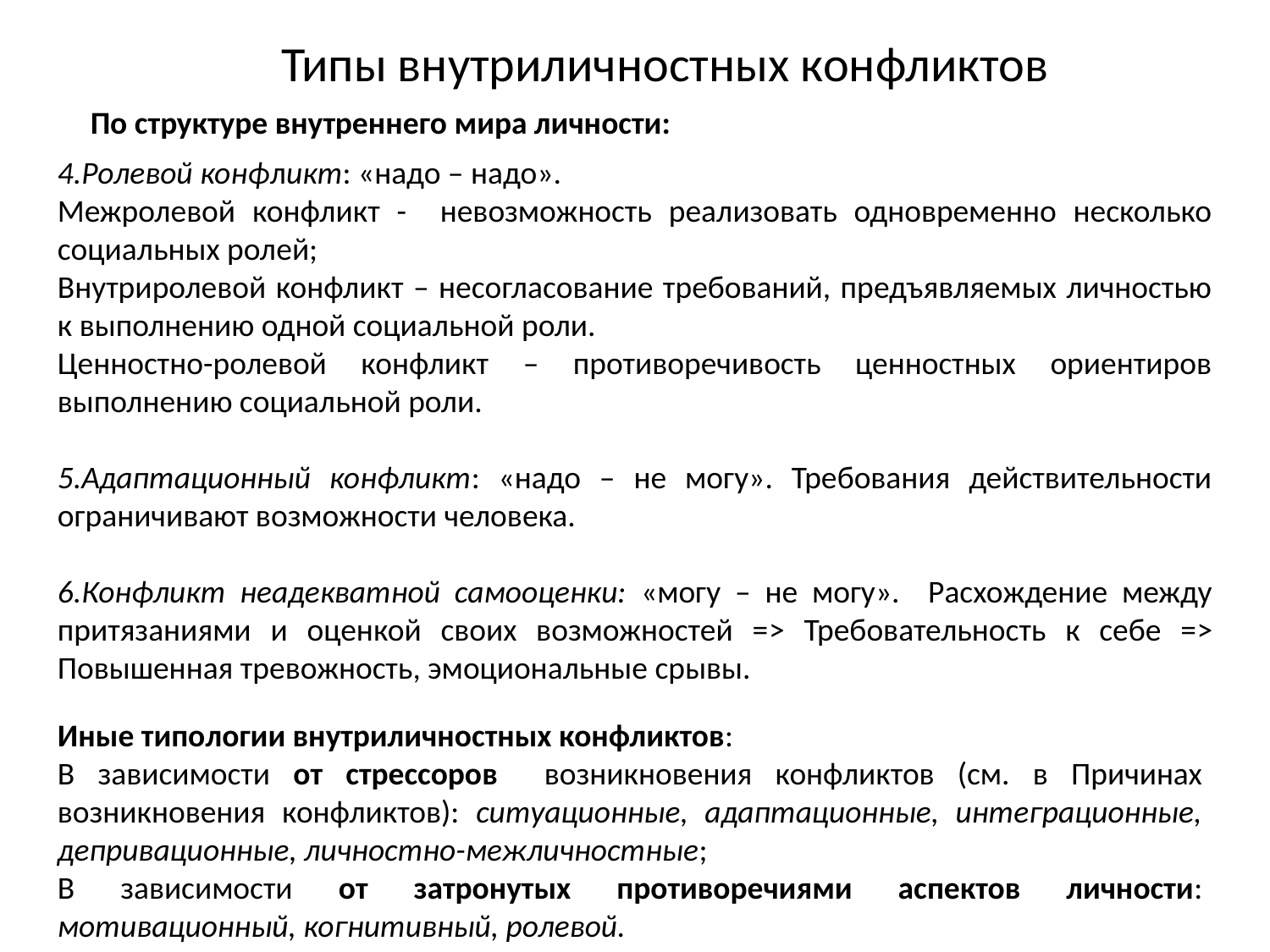

Типы внутриличностных конфликтов
По структуре внутреннего мира личности:
4.Ролевой конфликт: «надо – надо».
Межролевой конфликт -  невозможность реализовать одновременно несколько социальных ролей;
Внутриролевой конфликт – несогласование требований, предъявляемых личностью к выполнению одной социальной роли.
Ценностно-ролевой конфликт – противоречивость ценностных ориентиров выполнению социальной роли.

5.Адаптационный конфликт: «надо – не могу». Требования действительности ограничивают возможности человека.

6.Конфликт неадекватной самооценки: «могу – не могу».  Расхождение между притязаниями и оценкой своих возможностей => Требовательность к себе => Повышенная тревожность, эмоциональные срывы.
Иные типологии внутриличностных конфликтов:
В зависимости от стрессоров  возникновения конфликтов (см. в Причинах возникновения конфликтов): ситуационные, адаптационные, интеграционные, депривационные, личностно-межличностные;
В зависимости от затронутых противоречиями аспектов личности: мотивационный, когнитивный, ролевой.